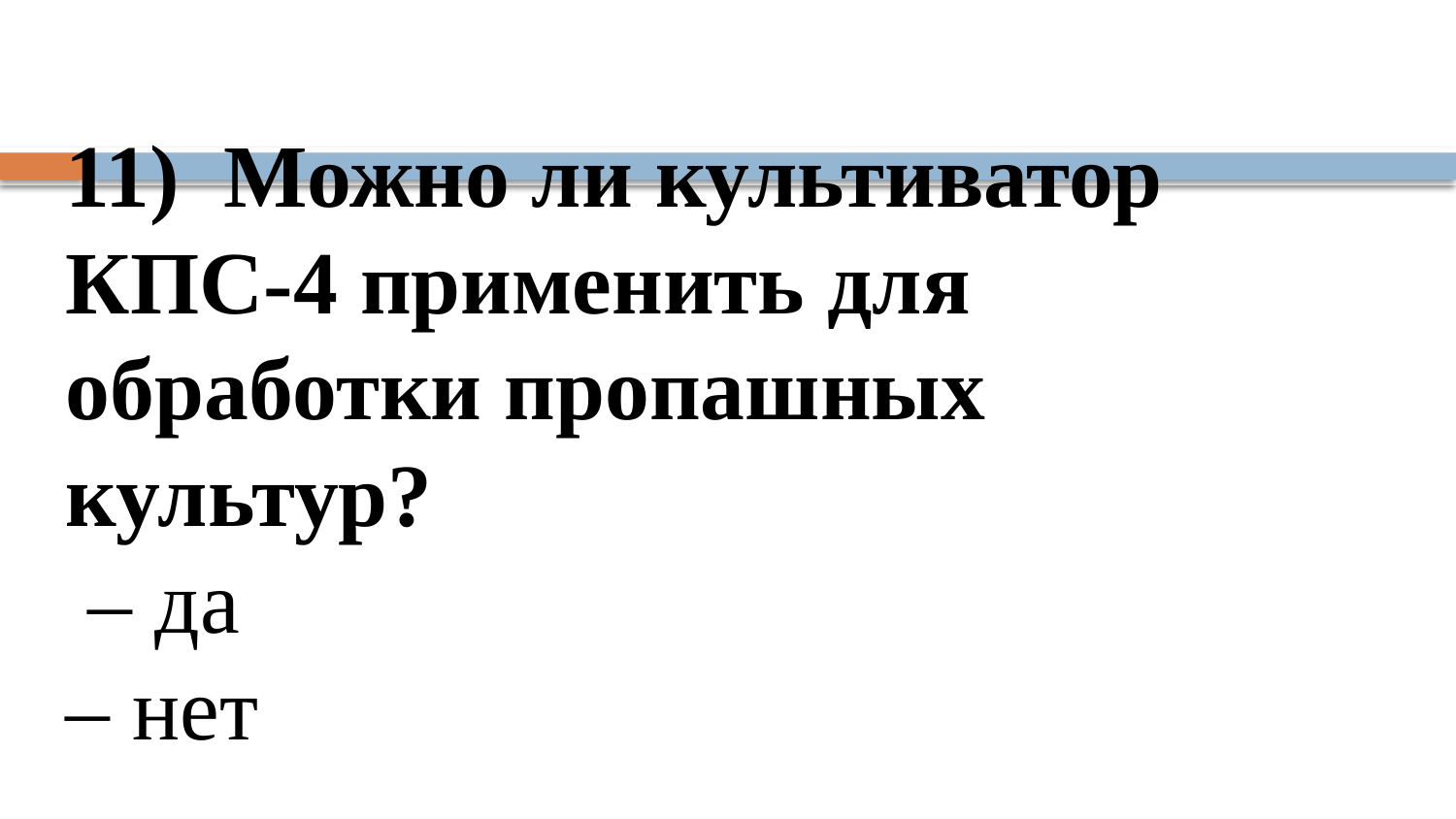

# 11)  Можно ли культиватор КПС-4 применить для обработки пропашных культур? – да – нет